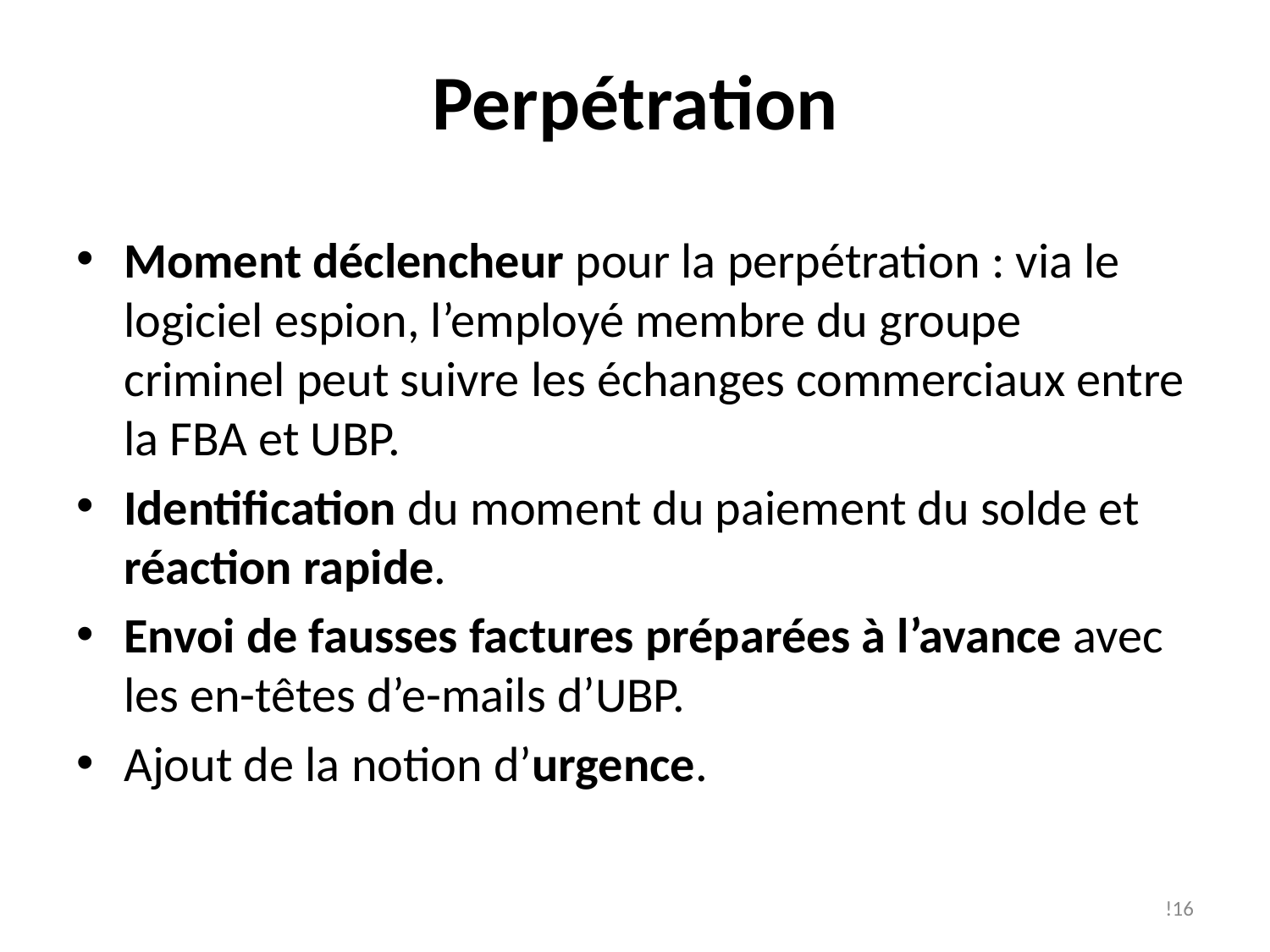

# Perpétration
Moment déclencheur pour la perpétration : via le logiciel espion, l’employé membre du groupe criminel peut suivre les échanges commerciaux entre la FBA et UBP.
Identification du moment du paiement du solde et réaction rapide.
Envoi de fausses factures préparées à l’avance avec les en-têtes d’e-mails d’UBP.
Ajout de la notion d’urgence.
!16